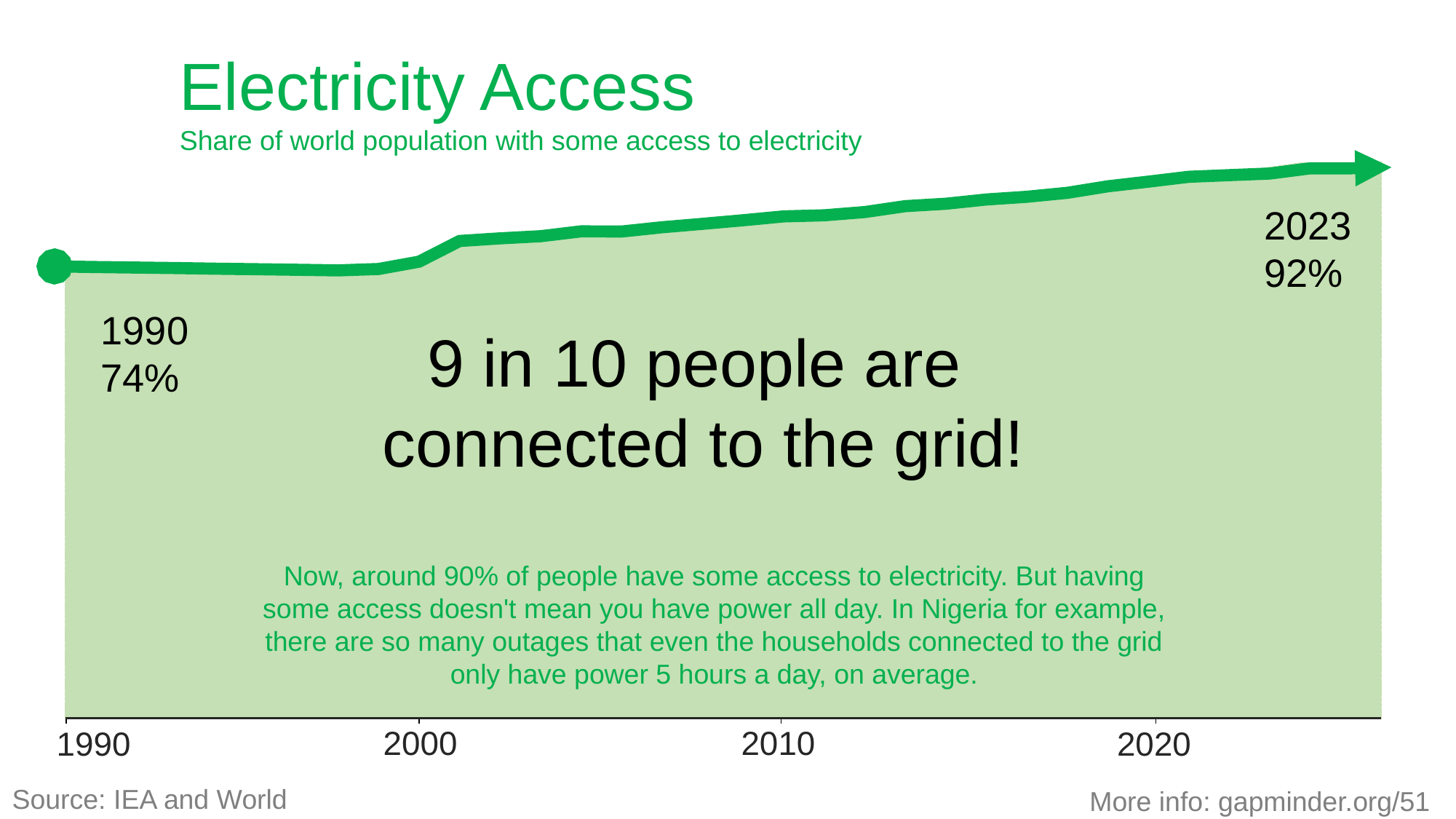

Electricity Access
Share of world population with some access to electricity

2023
92%
1990
74%
9 in 10 people are
connected to the grid!
Now, around 90% of people have some access to electricity. But having some access doesn't mean you have power all day. In Nigeria for example, there are so many outages that even the households connected to the grid only have power 5 hours a day, on average.
2000
2010
2020
1990

Source: IEA and World Bank
More info: gapminder.org/51